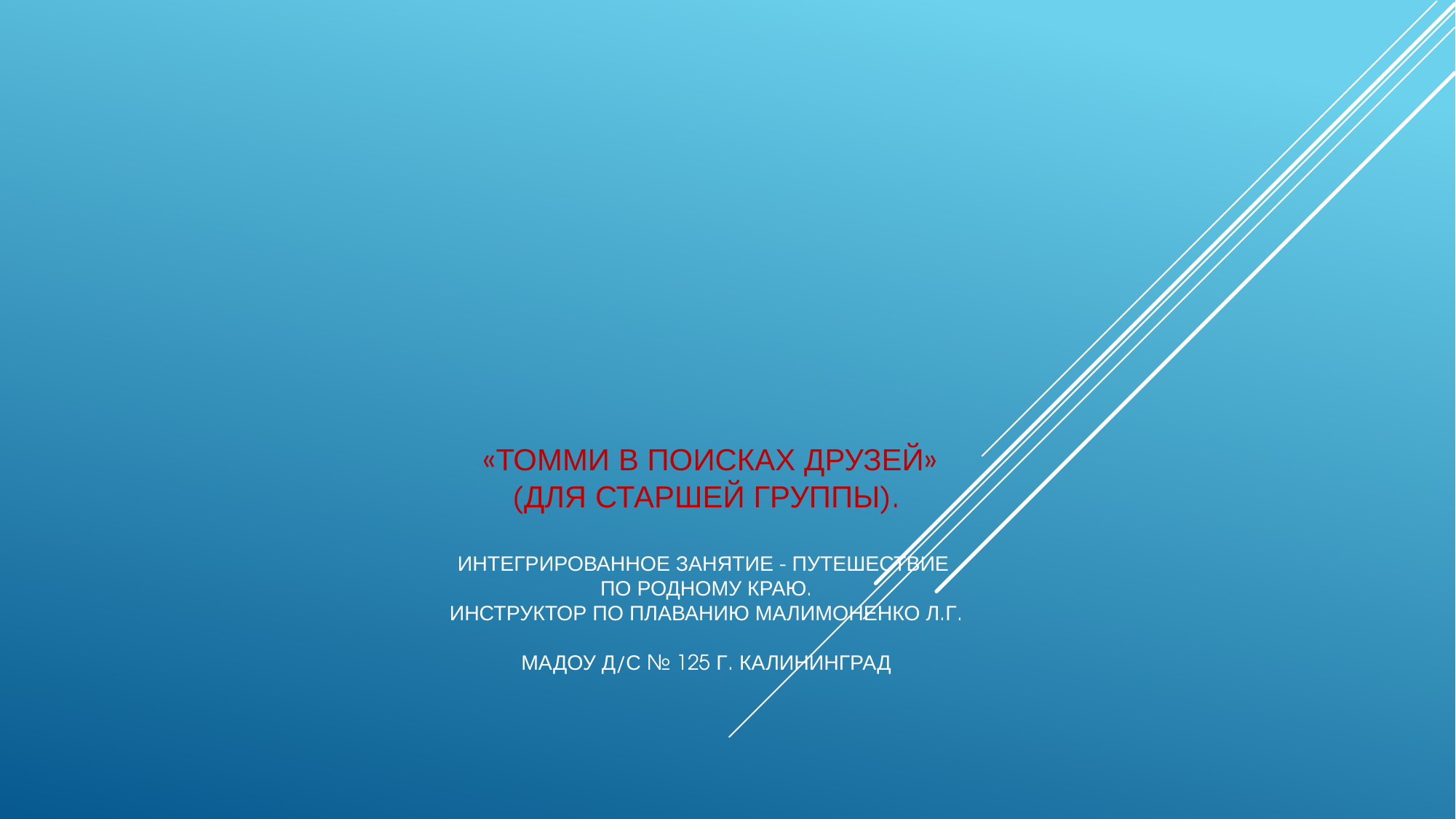

# «Томми в поисках друзей» (для старшей группы). Интегрированное занятие - путешествие по родному краю. Инструктор по плаванию Малимоненко Л.Г. МАДОУ д/с № 125 г. Калининград